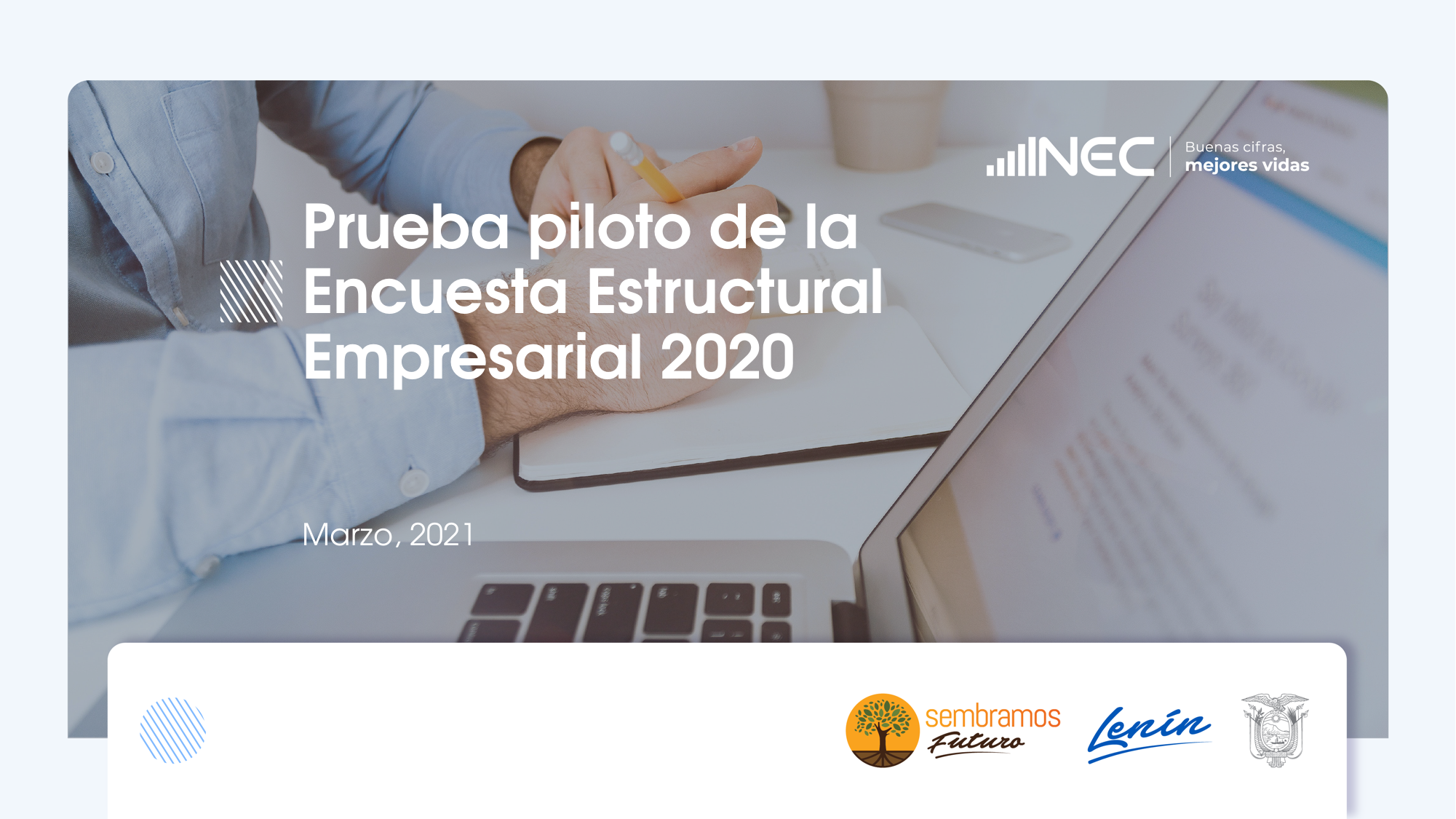

# Prueba piloto de la Encuesta Estructural Empresarial 2020
Marzo, 2021